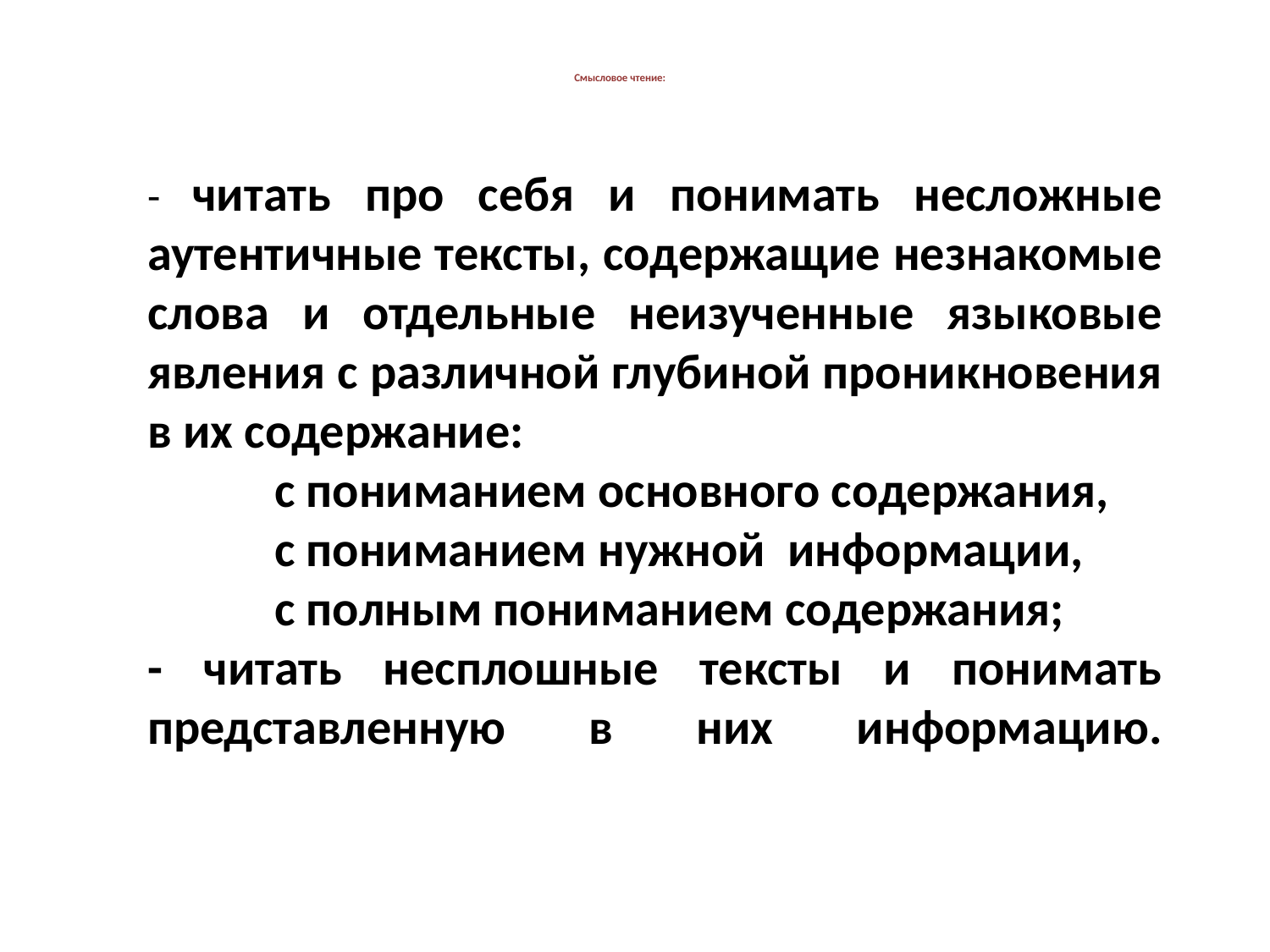

# Смысловое чтение:

- читать про себя и понимать несложные аутентичные тексты, содержащие незнакомые слова и отдельные неизученные языковые явления с различной глубиной проникновения в их содержание:
	с пониманием основного содержания,
	с пониманием нужной  информации,
	с полным пониманием содержания;
- читать несплошные тексты и понимать представленную в них информацию.